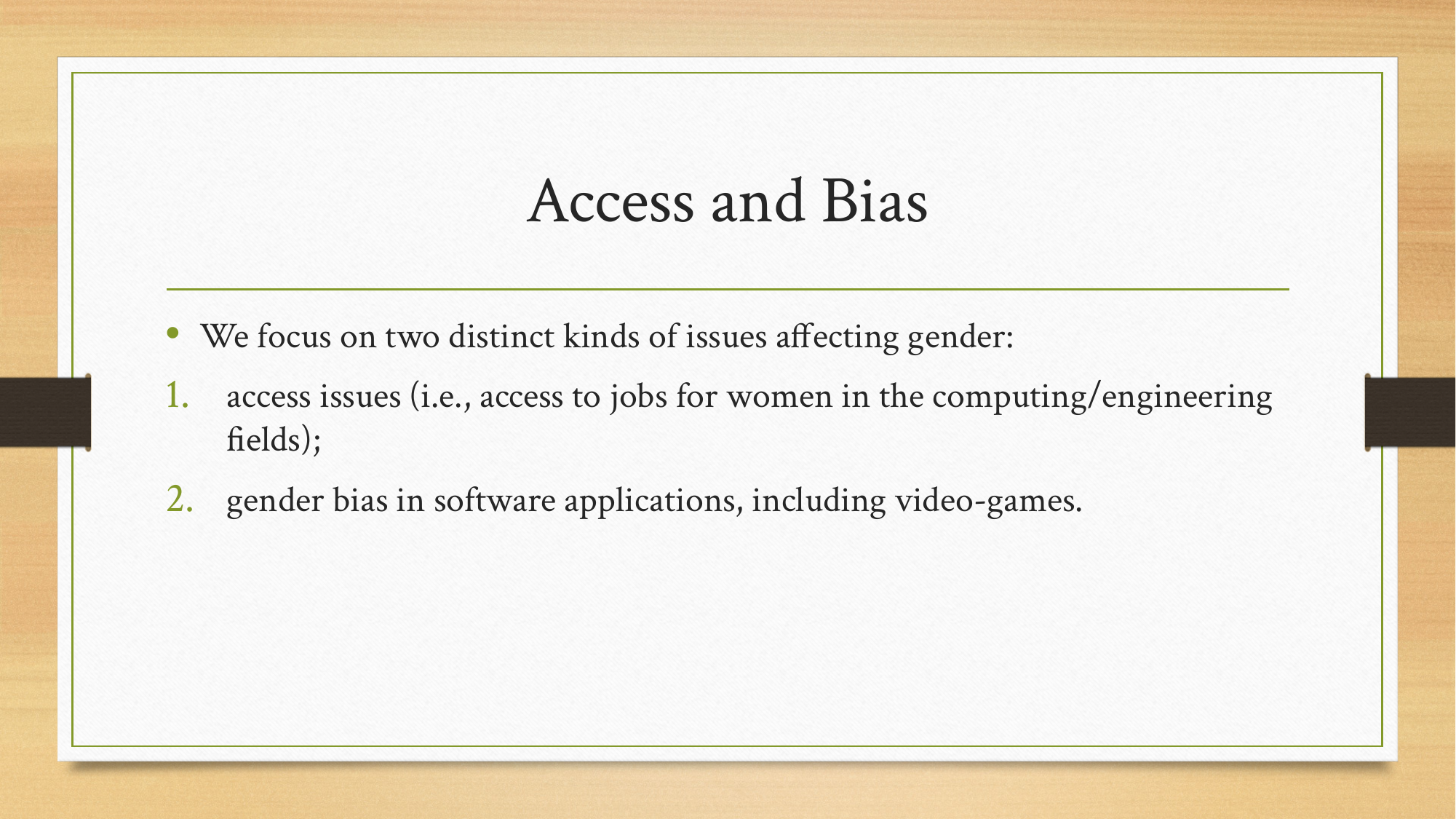

# Access and Bias
We focus on two distinct kinds of issues affecting gender:
access issues (i.e., access to jobs for women in the computing/engineering fields);
gender bias in software applications, including video-games.